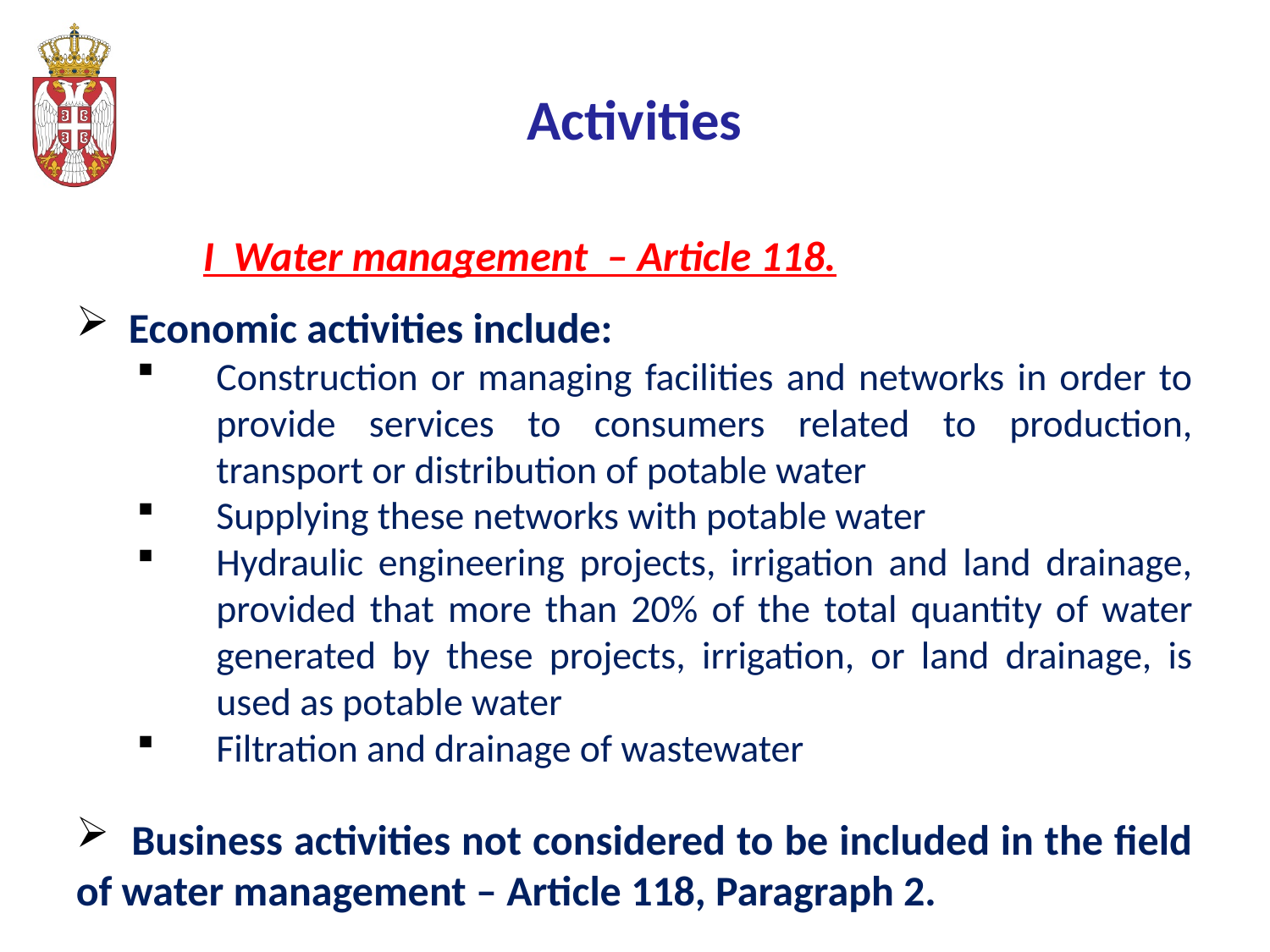

# Activities
	I  Water management  – Article 118.
  Economic activities include:
Construction or managing facilities and networks in order to provide services to consumers related to production, transport or distribution of potable water
Supplying these networks with potable water
Hydraulic engineering projects, irrigation and land drainage, provided that more than 20% of the total quantity of water generated by these projects, irrigation, or land drainage, is used as potable water
Filtration and drainage of wastewater
  Business activities not considered to be included in the field of water management – Article 118, Paragraph 2.